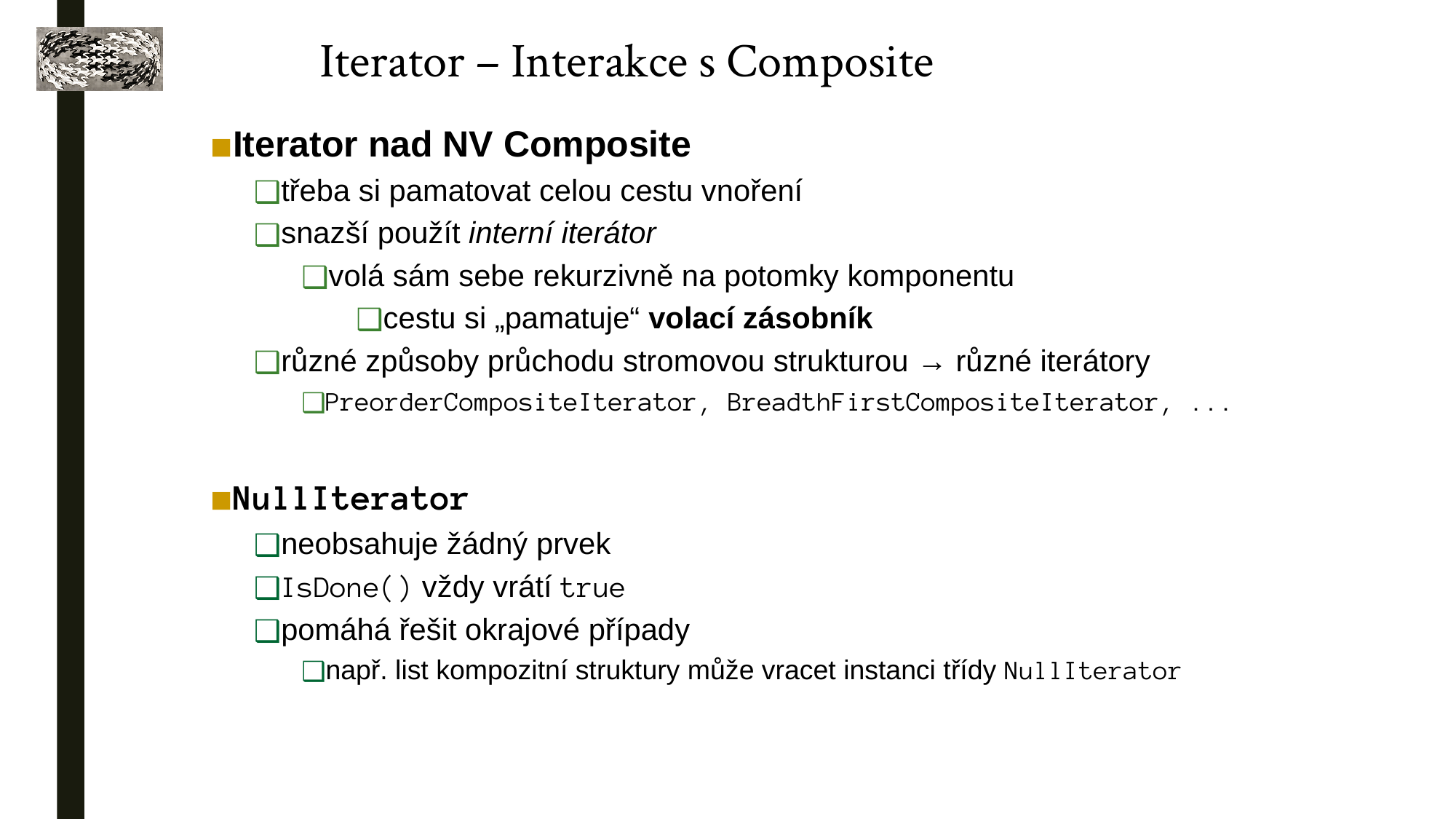

Iterator – Interakce s Composite
Iterator nad NV Composite
třeba si pamatovat celou cestu vnoření
snazší použít interní iterátor
volá sám sebe rekurzivně na potomky komponentu
cestu si „pamatuje“ volací zásobník
různé způsoby průchodu stromovou strukturou → různé iterátory
PreorderCompositeIterator, BreadthFirstCompositeIterator, ...

NullIterator
neobsahuje žádný prvek
IsDone() vždy vrátí true
pomáhá řešit okrajové případy
např. list kompozitní struktury může vracet instanci třídy NullIterator